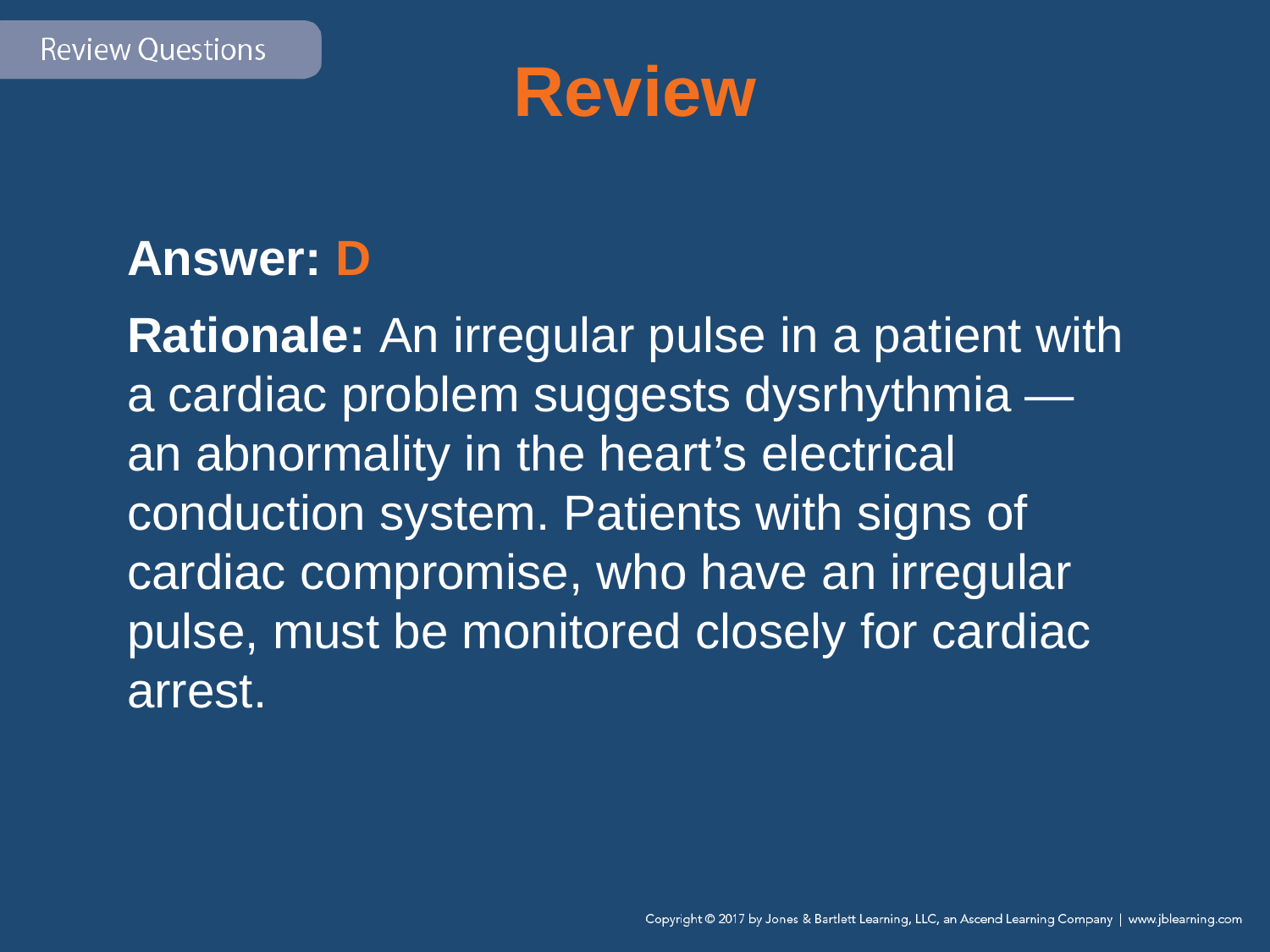

# Review
Answer: D
Rationale: An irregular pulse in a patient with a cardiac problem suggests dysrhythmia — an abnormality in the heart’s electrical conduction system. Patients with signs of cardiac compromise, who have an irregular pulse, must be monitored closely for cardiac arrest.